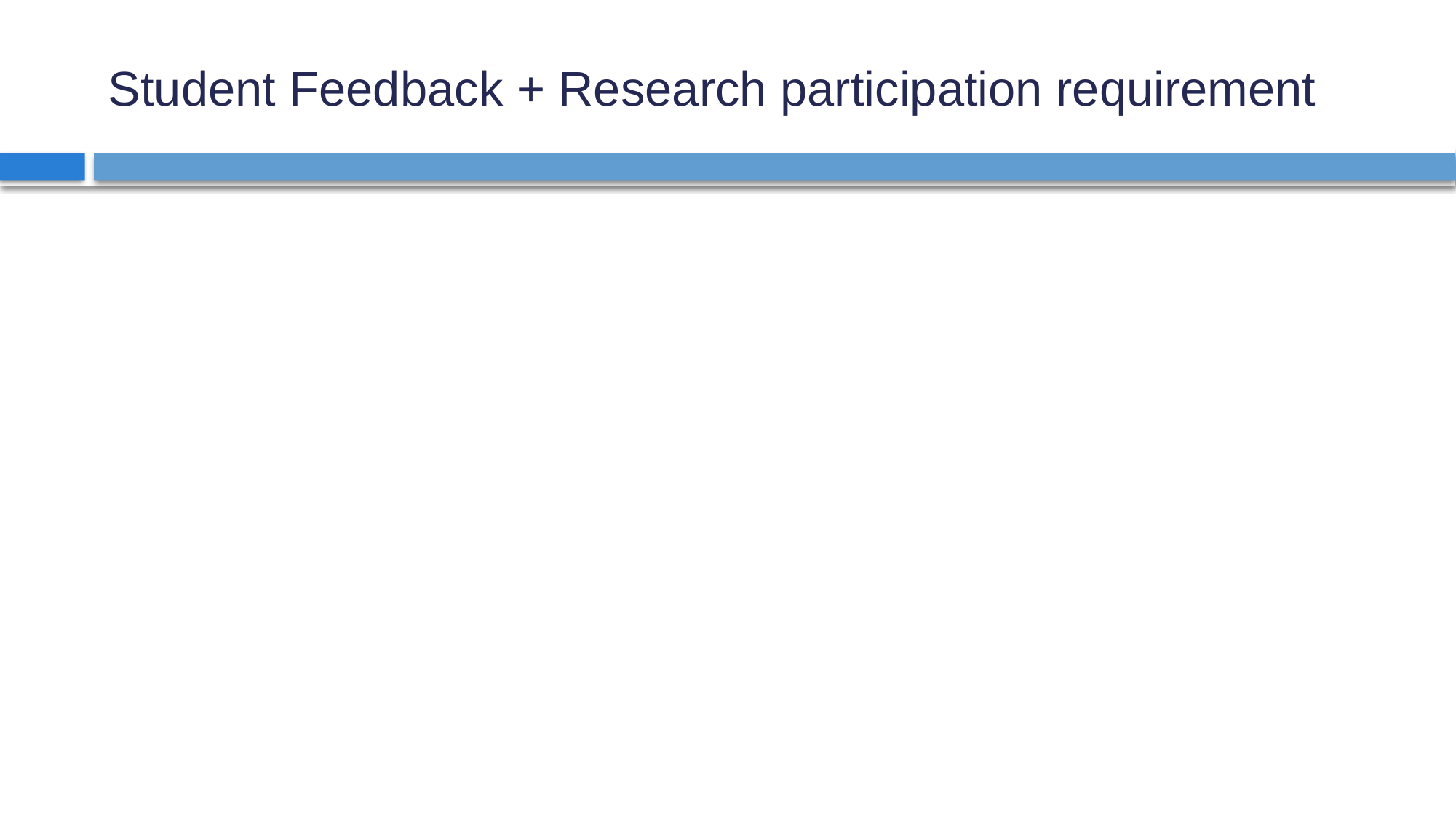

# Student Feedback + Research participation requirement